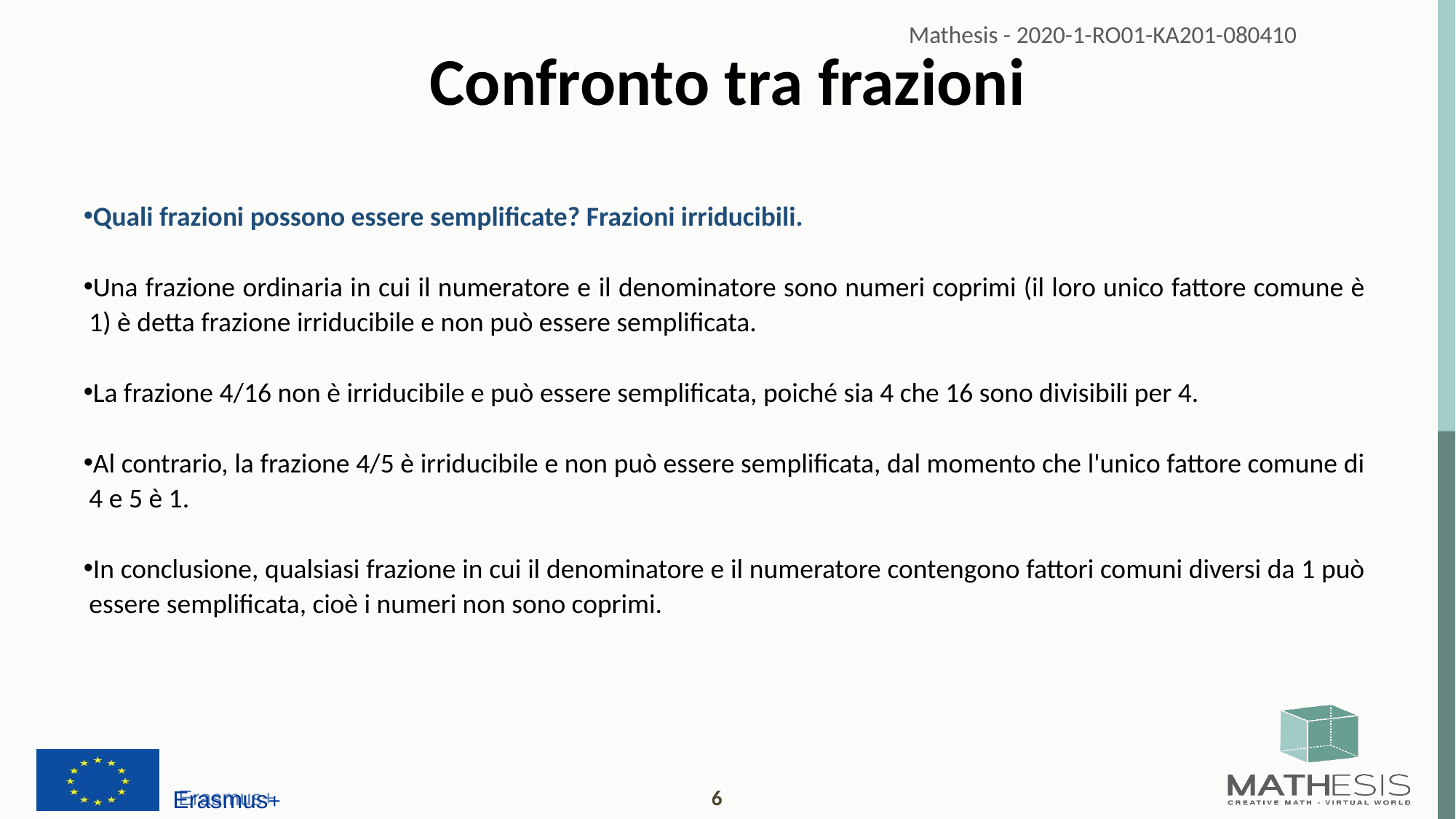

# Confronto tra frazioni
Quali frazioni possono essere semplificate? Frazioni irriducibili.
Una frazione ordinaria in cui il numeratore e il denominatore sono numeri coprimi (il loro unico fattore comune è 1) è detta frazione irriducibile e non può essere semplificata.
La frazione 4/16 non è irriducibile e può essere semplificata, poiché sia 4 che 16 sono divisibili per 4.
Al contrario, la frazione 4/5 è irriducibile e non può essere semplificata, dal momento che l'unico fattore comune di 4 e 5 è 1.
In conclusione, qualsiasi frazione in cui il denominatore e il numeratore contengono fattori comuni diversi da 1 può essere semplificata, cioè i numeri non sono coprimi.